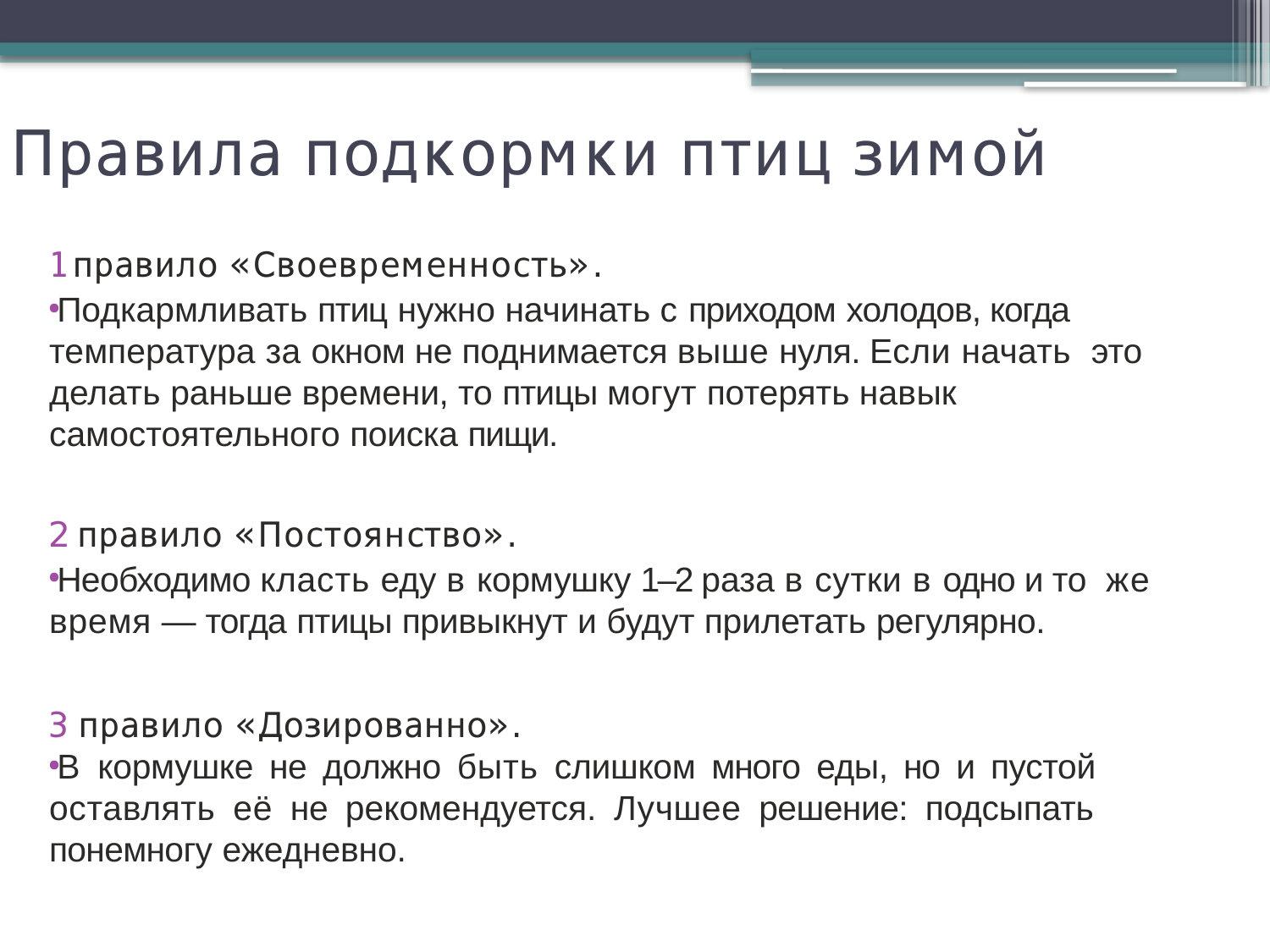

# Правила подкормки птиц зимой
правило «Своевременность».
Подкармливать птиц нужно начинать с приходом холодов, когда  температура за окном не поднимается выше нуля. Если начать  это делать раньше времени, то птицы могут потерять навык  самостоятельного поиска пищи.

правило «Постоянство».
Необходимо класть еду в кормушку 1–2 раза в сутки в одно и то  же время — тогда птицы привыкнут и будут прилетать регулярно.

правило «Дозированно».
В кормушке не должно быть слишком много еды, но и пустой  оставлять её не рекомендуется. Лучшее решение: подсыпать  понемногу ежедневно.